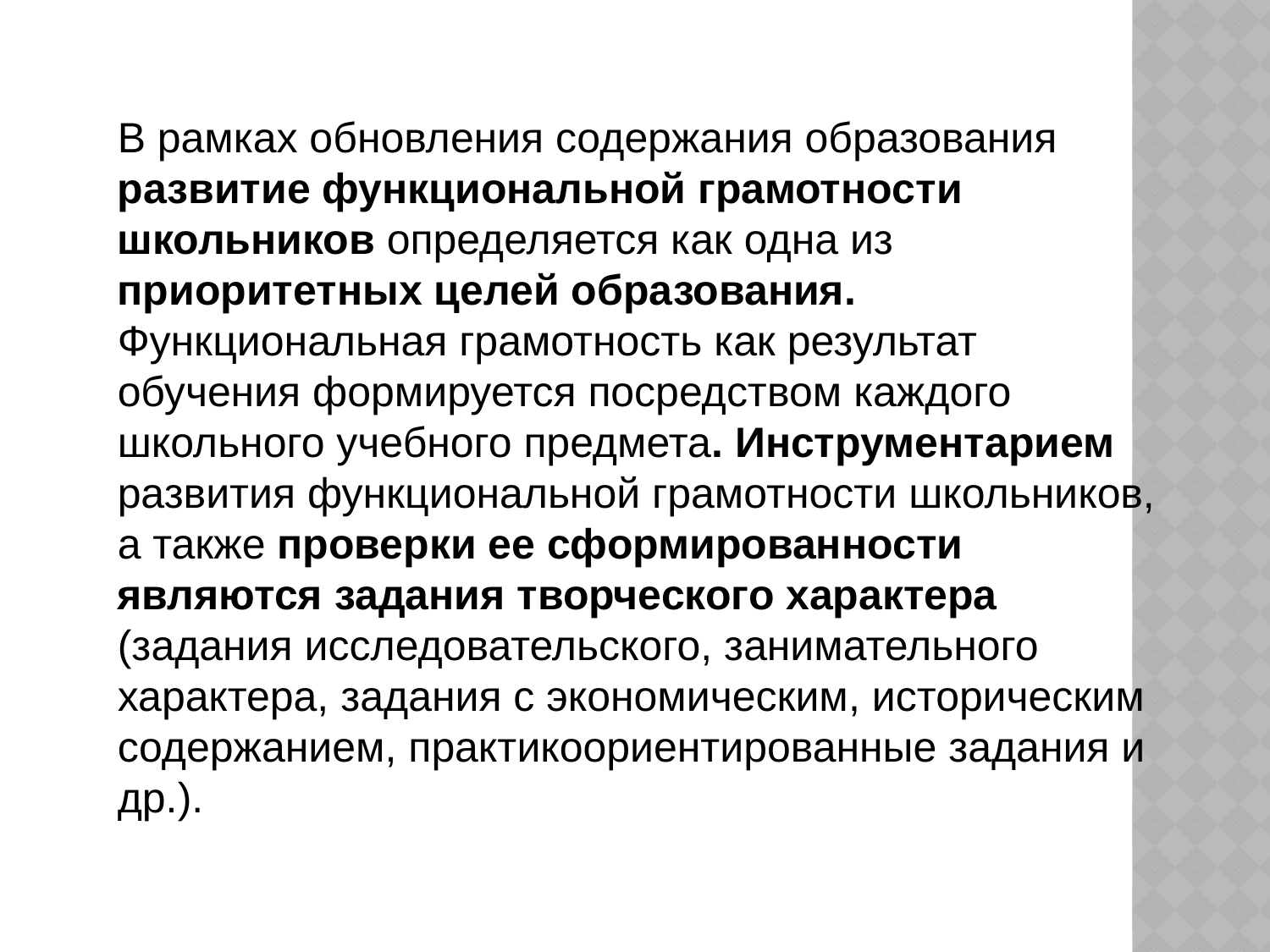

В рамках обновления содержания образования развитие функциональной грамотности школьников определяется как одна из приоритетных целей образования.
Функциональная грамотность как результат обучения формируется посредством каждого школьного учебного предмета. Инструментарием развития функциональной грамотности школьников, а также проверки ее сформированности являются задания творческого характера (задания исследовательского, занимательного характера, задания с экономическим, историческим содержанием, практикоориентированные задания и др.).